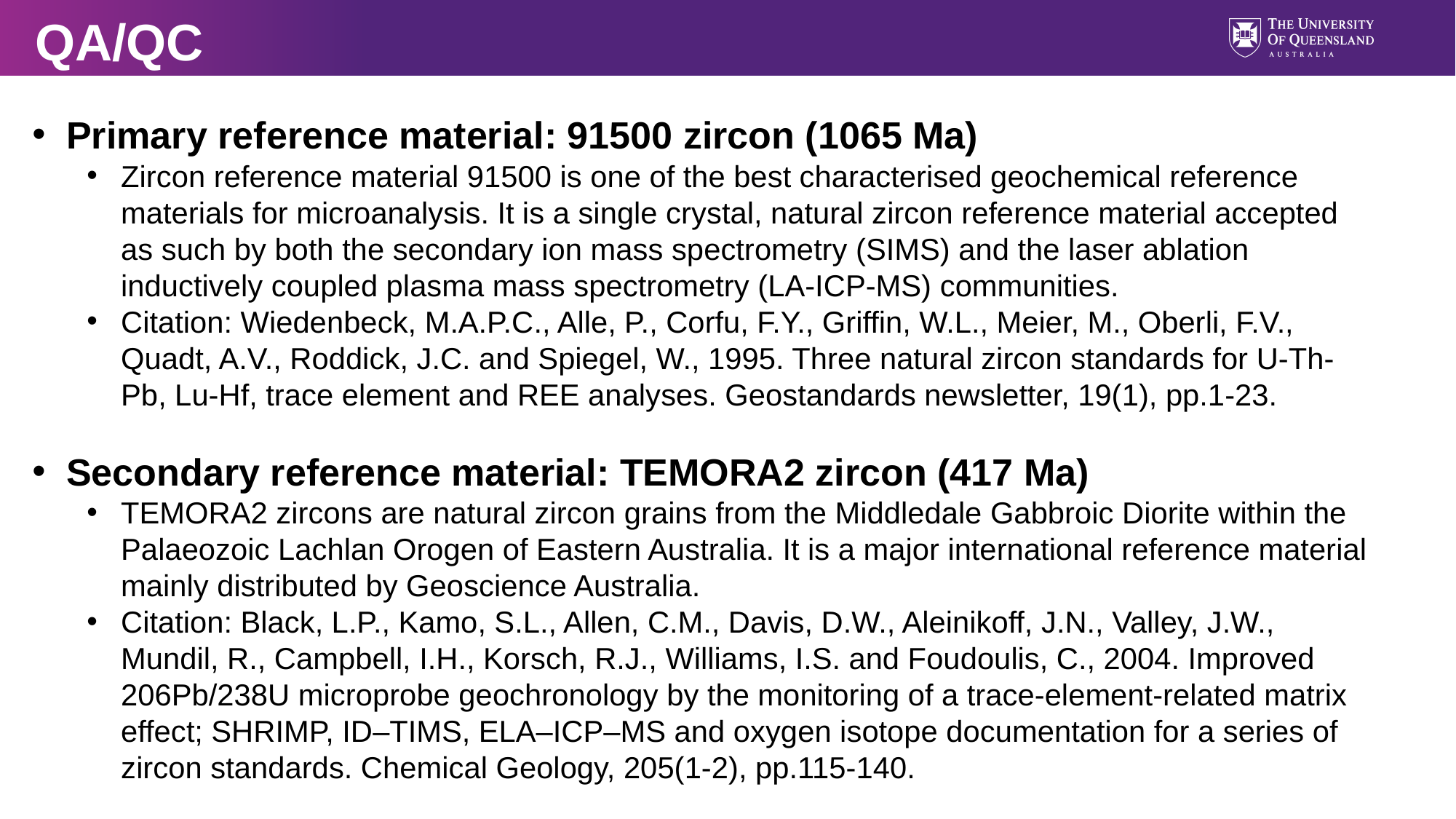

QA/QC
Primary reference material: 91500 zircon (1065 Ma)
Zircon reference material 91500 is one of the best characterised geochemical reference materials for microanalysis. It is a single crystal, natural zircon reference material accepted as such by both the secondary ion mass spectrometry (SIMS) and the laser ablation inductively coupled plasma mass spectrometry (LA-ICP-MS) communities.
Citation: Wiedenbeck, M.A.P.C., Alle, P., Corfu, F.Y., Griffin, W.L., Meier, M., Oberli, F.V., Quadt, A.V., Roddick, J.C. and Spiegel, W., 1995. Three natural zircon standards for U‐Th‐Pb, Lu‐Hf, trace element and REE analyses. Geostandards newsletter, 19(1), pp.1-23.

Secondary reference material: TEMORA2 zircon (417 Ma)
TEMORA2 zircons are natural zircon grains from the Middledale Gabbroic Diorite within the Palaeozoic Lachlan Orogen of Eastern Australia. It is a major international reference material mainly distributed by Geoscience Australia.
Citation: Black, L.P., Kamo, S.L., Allen, C.M., Davis, D.W., Aleinikoff, J.N., Valley, J.W., Mundil, R., Campbell, I.H., Korsch, R.J., Williams, I.S. and Foudoulis, C., 2004. Improved 206Pb/238U microprobe geochronology by the monitoring of a trace-element-related matrix effect; SHRIMP, ID–TIMS, ELA–ICP–MS and oxygen isotope documentation for a series of zircon standards. Chemical Geology, 205(1-2), pp.115-140.